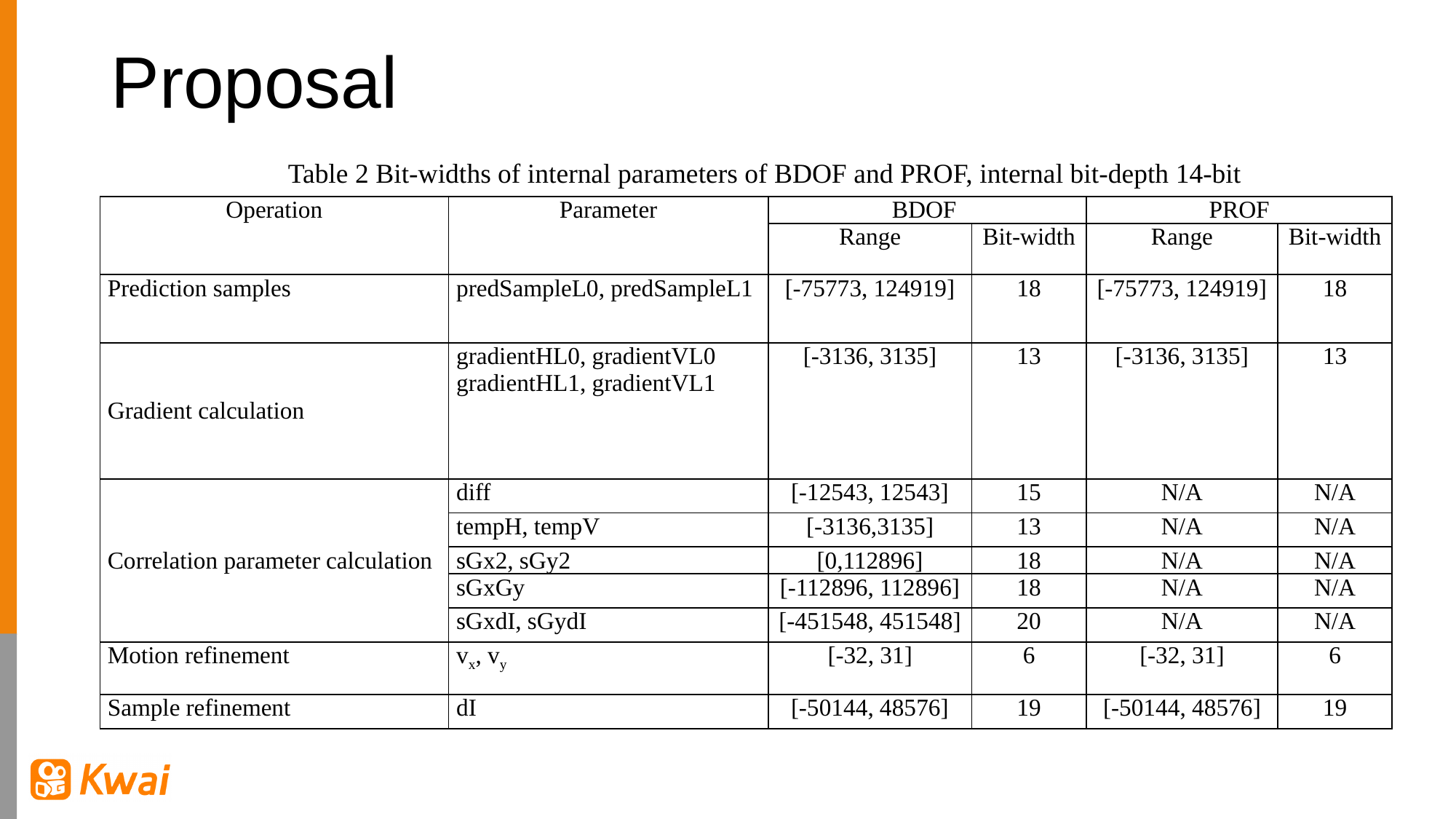

# Proposal
Table 2 Bit-widths of internal parameters of BDOF and PROF, internal bit-depth 14-bit
| Operation | Parameter | BDOF |  | PROF |  |
| --- | --- | --- | --- | --- | --- |
|  |  | Range | Bit-width | Range | Bit-width |
| Prediction samples | predSampleL0, predSampleL1 | [-75773, 124919] | 18 | [-75773, 124919] | 18 |
| Gradient calculation | gradientHL0, gradientVL0 gradientHL1, gradientVL1 | [-3136, 3135] | 13 | [-3136, 3135] | 13 |
| Correlation parameter calculation | diff | [-12543, 12543] | 15 | N/A | N/A |
|  | tempH, tempV | [-3136,3135] | 13 | N/A | N/A |
|  | sGx2, sGy2 | [0,112896] | 18 | N/A | N/A |
|  | sGxGy | [-112896, 112896] | 18 | N/A | N/A |
|  | sGxdI, sGydI | [-451548, 451548] | 20 | N/A | N/A |
| Motion refinement | vx, vy | [-32, 31] | 6 | [-32, 31] | 6 |
| Sample refinement | dI | [-50144, 48576] | 19 | [-50144, 48576] | 19 |